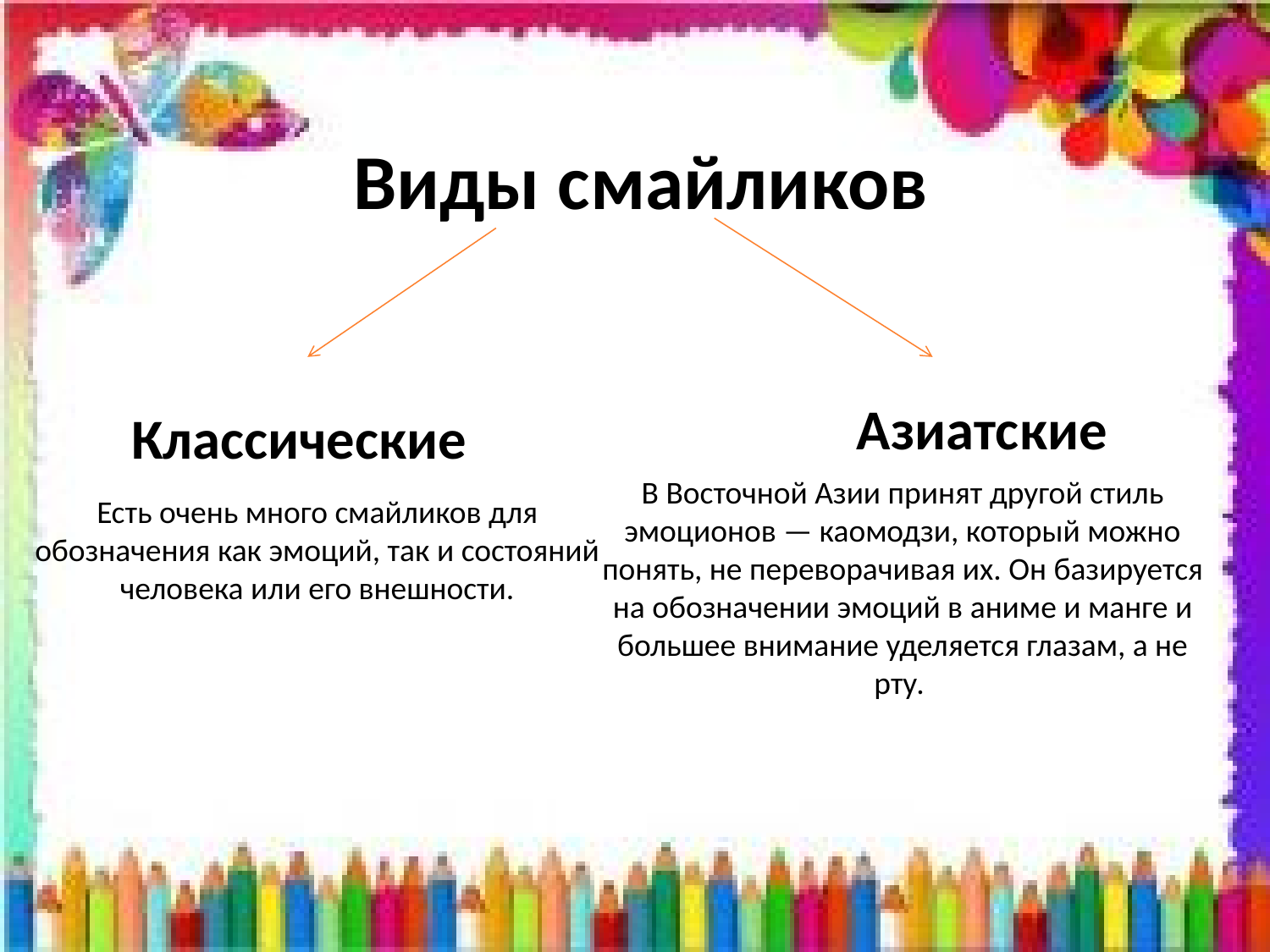

# Виды смайликов
Азиатские
Классические

В Восточной Азии принят другой стиль эмоционов — каомодзи, который можно понять, не переворачивая их. Он базируется на обозначении эмоций в аниме и манге и большее внимание уделяется глазам, а не рту.
Есть очень много смайликов для обозначения как эмоций, так и состояний человека или его внешности.